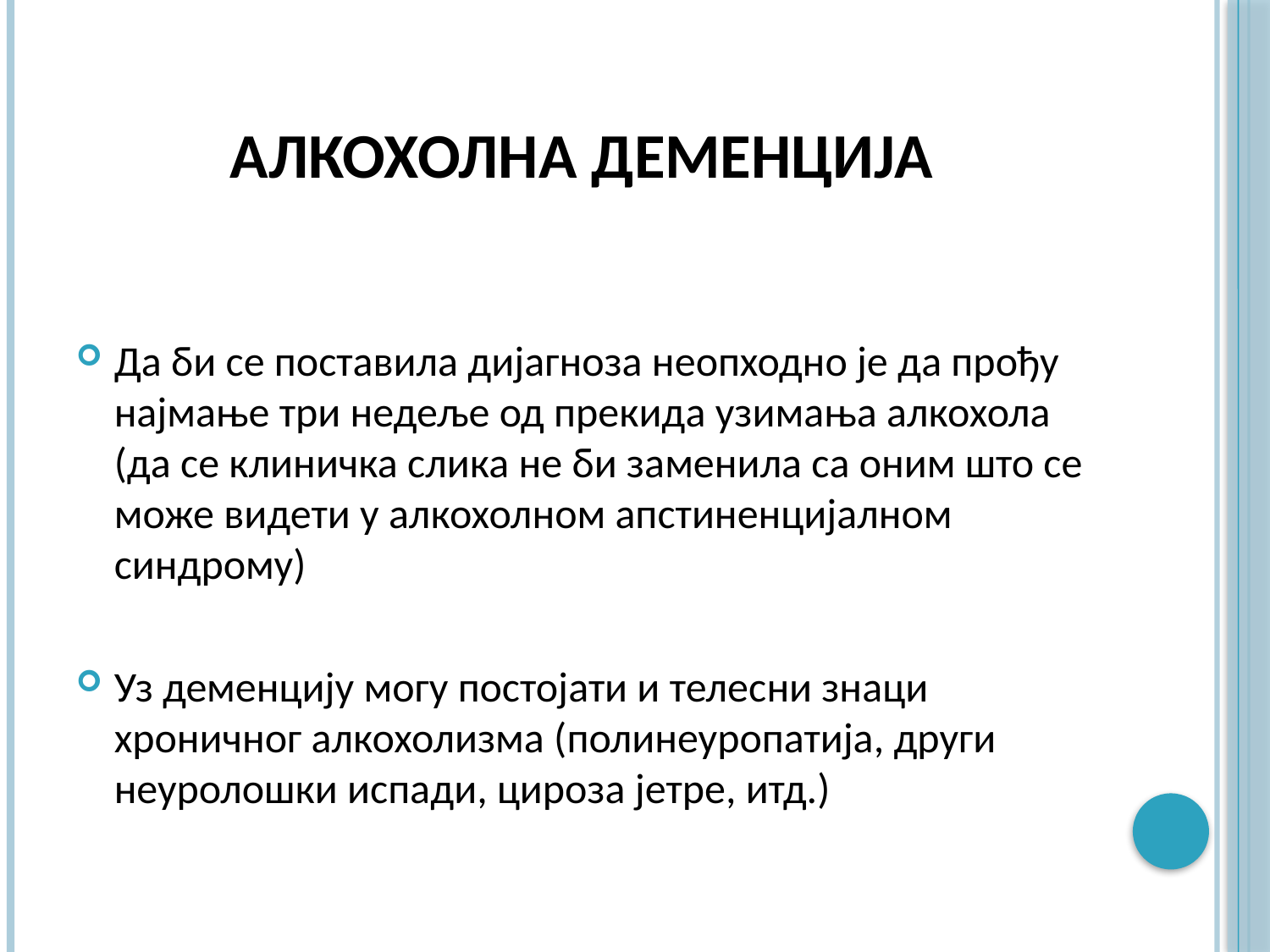

# Алкохолна деменција
Да би се поставила дијагноза неопходно је да прођу најмање три недеље од прекида узимања алкохола (да се клиничка слика не би заменила са оним што се може видети у алкохолном апстиненцијалном синдрому)

Уз деменцију могу постојати и телесни знаци хроничног алкохолизма (полинеуропатија, други неуролошки испади, цироза јетре, итд.)